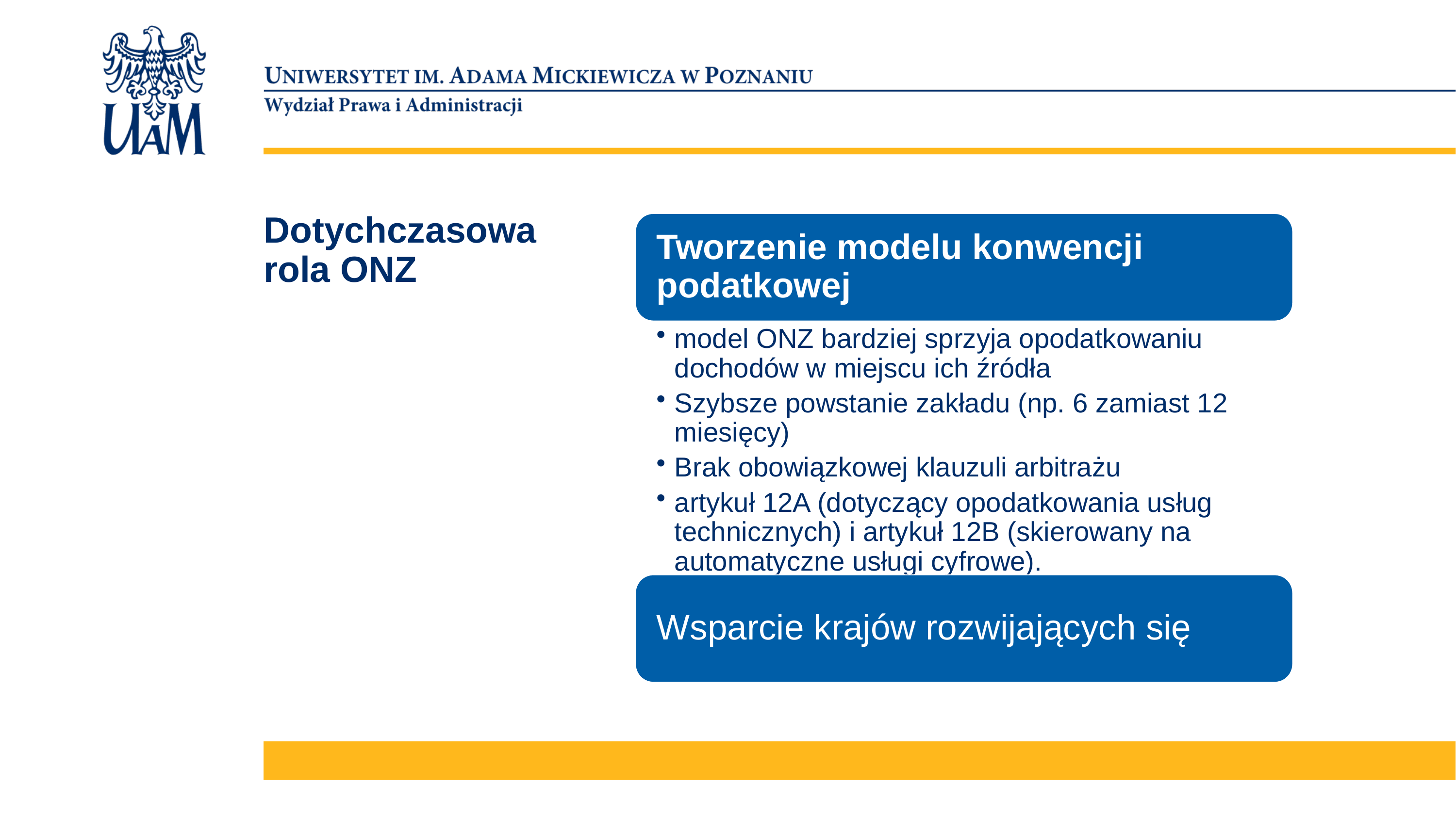

# Dotychczasowa rola ONZ
Tworzenie modelu konwencji podatkowej
model ONZ bardziej sprzyja opodatkowaniu dochodów w miejscu ich źródła
Szybsze powstanie zakładu (np. 6 zamiast 12 miesięcy)
Brak obowiązkowej klauzuli arbitrażu
artykuł 12A (dotyczący opodatkowania usług technicznych) i artykuł 12B (skierowany na automatyczne usługi cyfrowe).
Wsparcie krajów rozwijających się